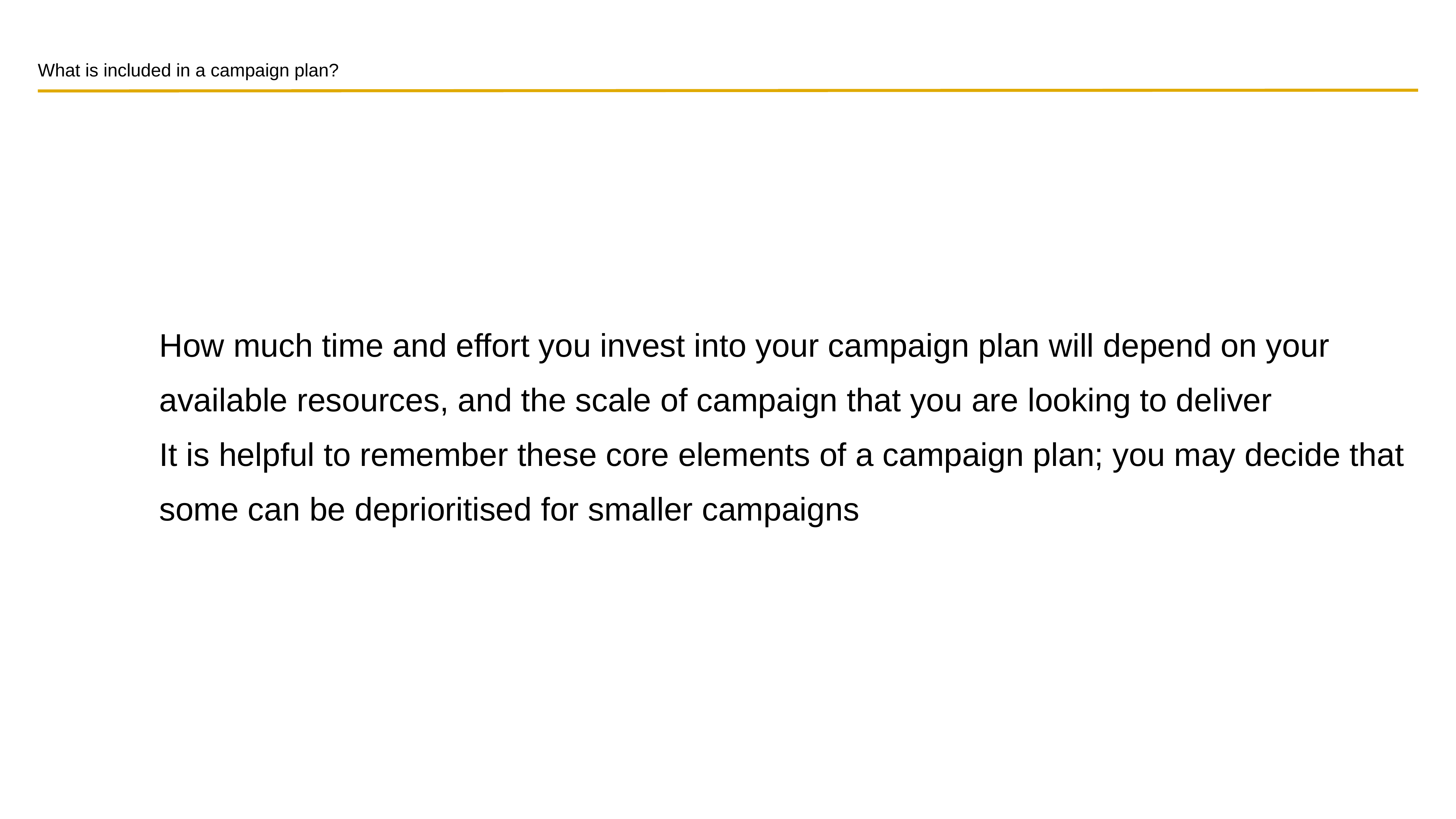

What is included in a campaign plan?
How much time and effort you invest into your campaign plan will depend on your available resources, and the scale of campaign that you are looking to deliver
It is helpful to remember these core elements of a campaign plan; you may decide that some can be deprioritised for smaller campaigns